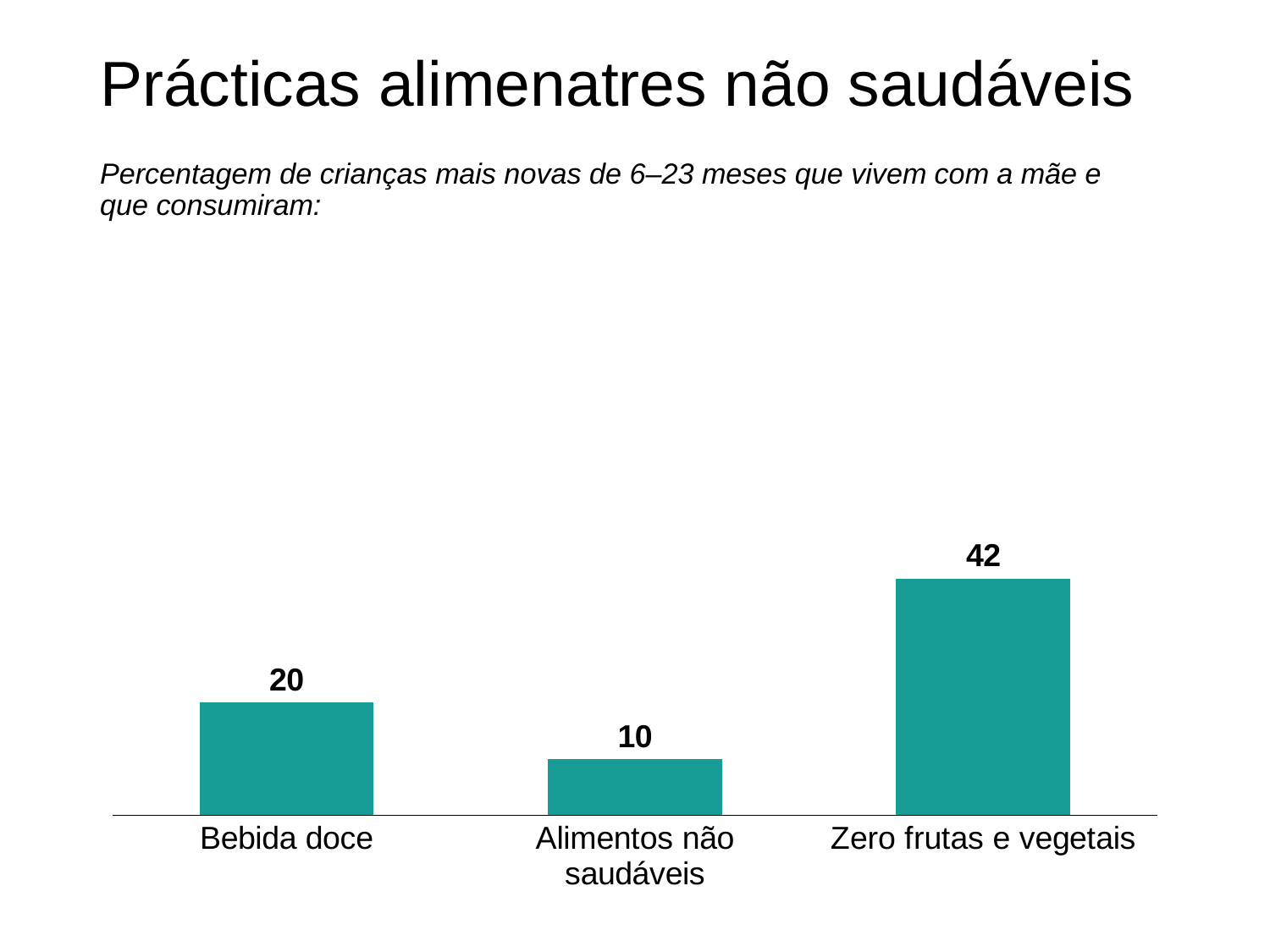

# Prácticas alimenatres não saudáveis
Percentagem de crianças mais novas de 6–23 meses que vivem com a mãe e que consumiram:

### Chart

| Category | Bebida doce |
|---|---|
| Bebida doce | 20.0 |
| Alimentos não saudáveis | 10.0 |
| Zero frutas e vegetais | 42.0 |